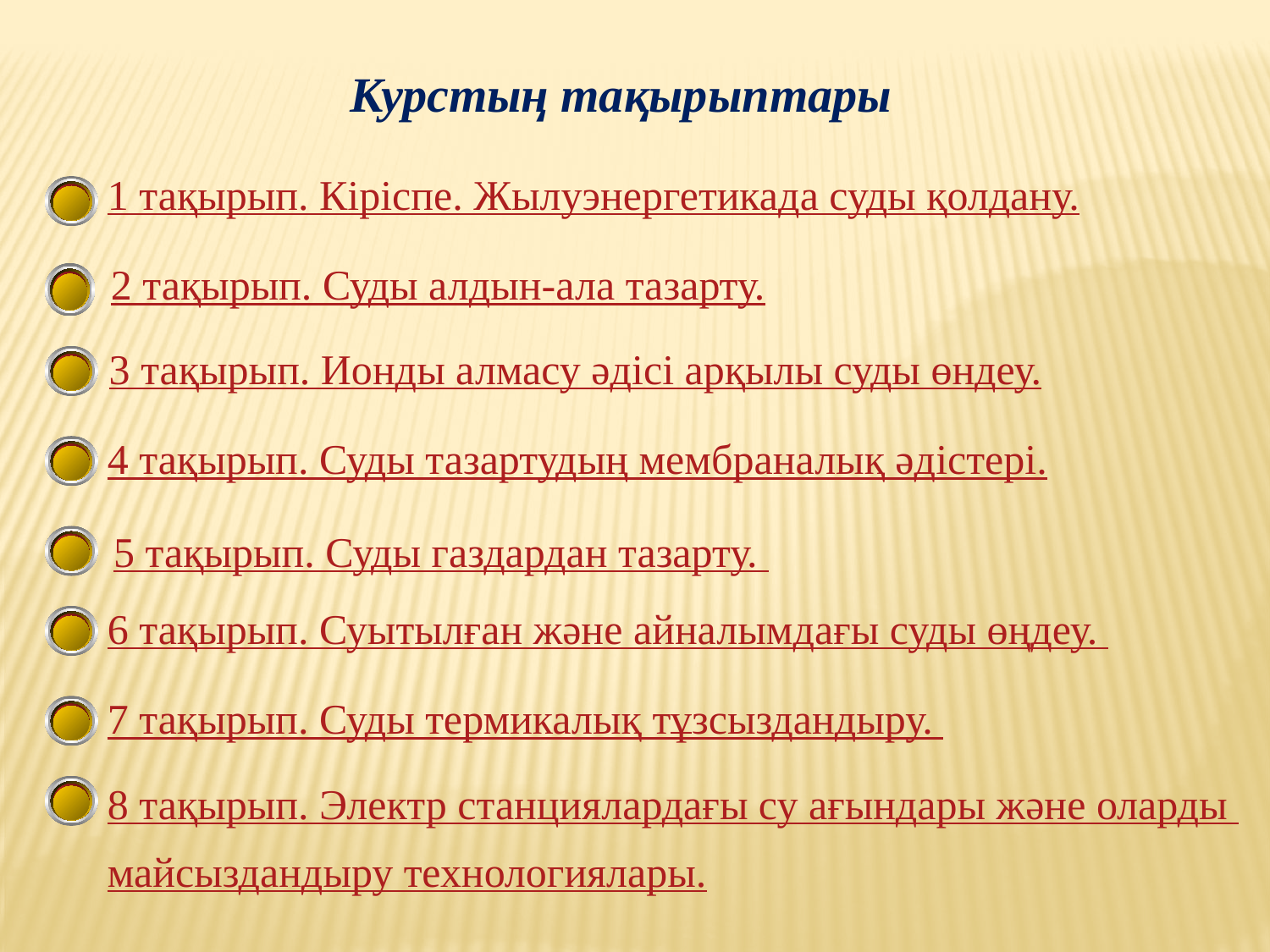

Курстың тақырыптары
1 тақырып. Кіріспе. Жылуэнергетикада суды қолдану.

2 тақырып. Суды алдын-ала тазарту.

3 тақырып. Ионды алмасу әдісі арқылы суды өндеу.

4 тақырып. Суды тазартудың мембраналық әдістері.

5 тақырып. Суды газдардан тазарту.

6 тақырып. Суытылған және айналымдағы суды өңдеу.

7 тақырып. Суды термикалық тұзсыздандыру.

8 тақырып. Электр станциялардағы су ағындары және оларды майсыздандыру технологиялары.